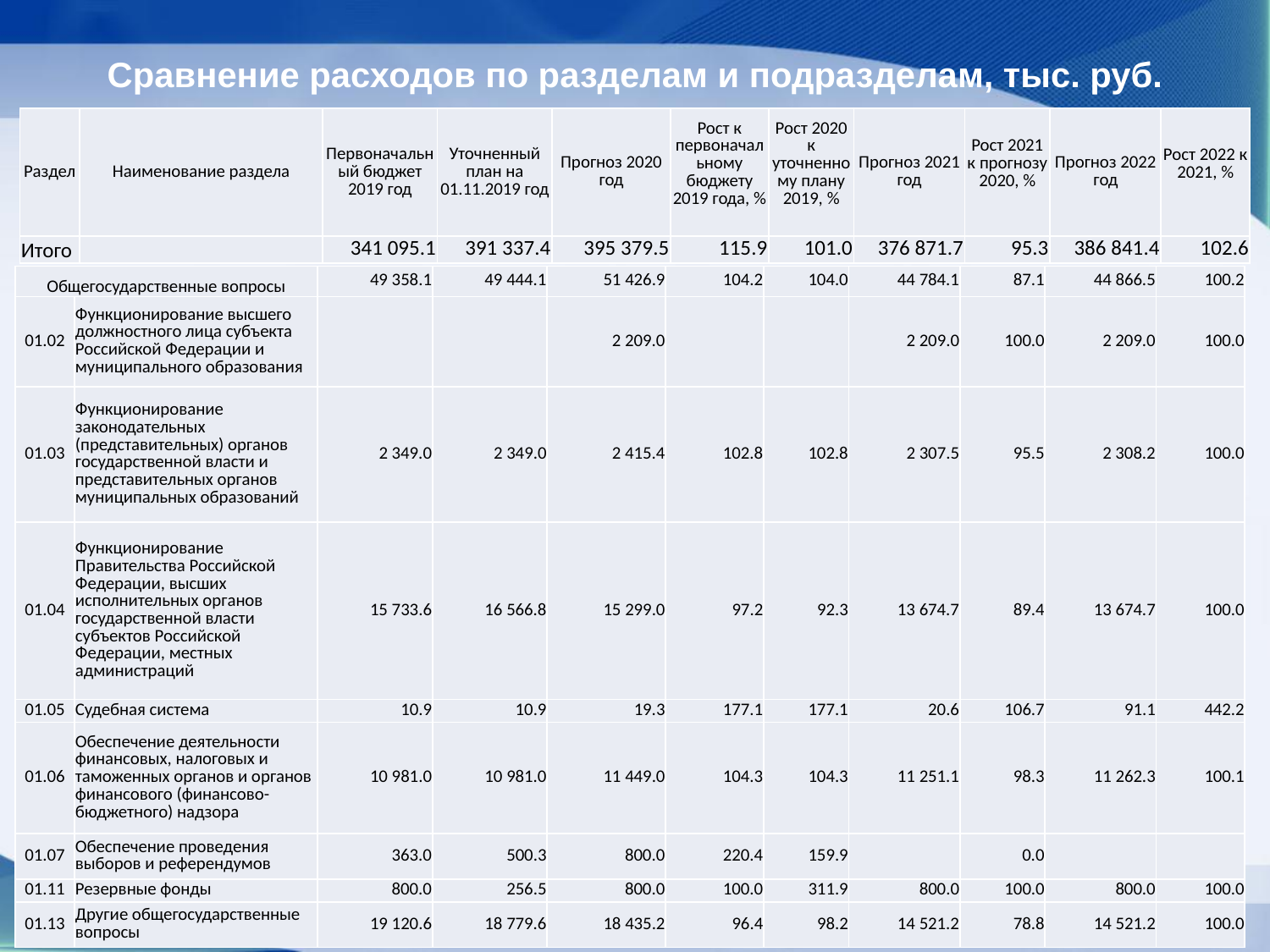

Сравнение расходов по разделам и подразделам, тыс. руб.
| Раздел | Наименование раздела | Первоначальный бюджет 2019 год | Уточненный план на 01.11.2019 год | Прогноз 2020 год | Рост к первоначальному бюджету 2019 года, % | Рост 2020 к уточненному плану 2019, % | Прогноз 2021 год | Рост 2021 к прогнозу 2020, % | Прогноз 2022 год | Рост 2022 к 2021, % |
| --- | --- | --- | --- | --- | --- | --- | --- | --- | --- | --- |
| Итого |  | 341 095.1 | 391 337.4 | 395 379.5 | 115.9 | 101.0 | 376 871.7 | 95.3 | 386 841.4 | 102.6 |
| Общегосударственные вопросы |  | 49 358.1 | 49 444.1 | 51 426.9 | 104.2 | 104.0 | 44 784.1 | 87.1 | 44 866.5 | 100.2 |
| --- | --- | --- | --- | --- | --- | --- | --- | --- | --- | --- |
| 01.02 | Функционирование высшего должностного лица субъекта Российской Федерации и муниципального образования |  |  | 2 209.0 |  |  | 2 209.0 | 100.0 | 2 209.0 | 100.0 |
| 01.03 | Функционирование законодательных (представительных) органов государственной власти и представительных органов муниципальных образований | 2 349.0 | 2 349.0 | 2 415.4 | 102.8 | 102.8 | 2 307.5 | 95.5 | 2 308.2 | 100.0 |
| 01.04 | Функционирование Правительства Российской Федерации, высших исполнительных органов государственной власти субъектов Российской Федерации, местных администраций | 15 733.6 | 16 566.8 | 15 299.0 | 97.2 | 92.3 | 13 674.7 | 89.4 | 13 674.7 | 100.0 |
| 01.05 | Судебная система | 10.9 | 10.9 | 19.3 | 177.1 | 177.1 | 20.6 | 106.7 | 91.1 | 442.2 |
| 01.06 | Обеспечение деятельности финансовых, налоговых и таможенных органов и органов финансового (финансово-бюджетного) надзора | 10 981.0 | 10 981.0 | 11 449.0 | 104.3 | 104.3 | 11 251.1 | 98.3 | 11 262.3 | 100.1 |
| 01.07 | Обеспечение проведения выборов и референдумов | 363.0 | 500.3 | 800.0 | 220.4 | 159.9 |  | 0.0 |  |  |
| 01.11 | Резервные фонды | 800.0 | 256.5 | 800.0 | 100.0 | 311.9 | 800.0 | 100.0 | 800.0 | 100.0 |
| 01.13 | Другие общегосударственные вопросы | 19 120.6 | 18 779.6 | 18 435.2 | 96.4 | 98.2 | 14 521.2 | 78.8 | 14 521.2 | 100.0 |